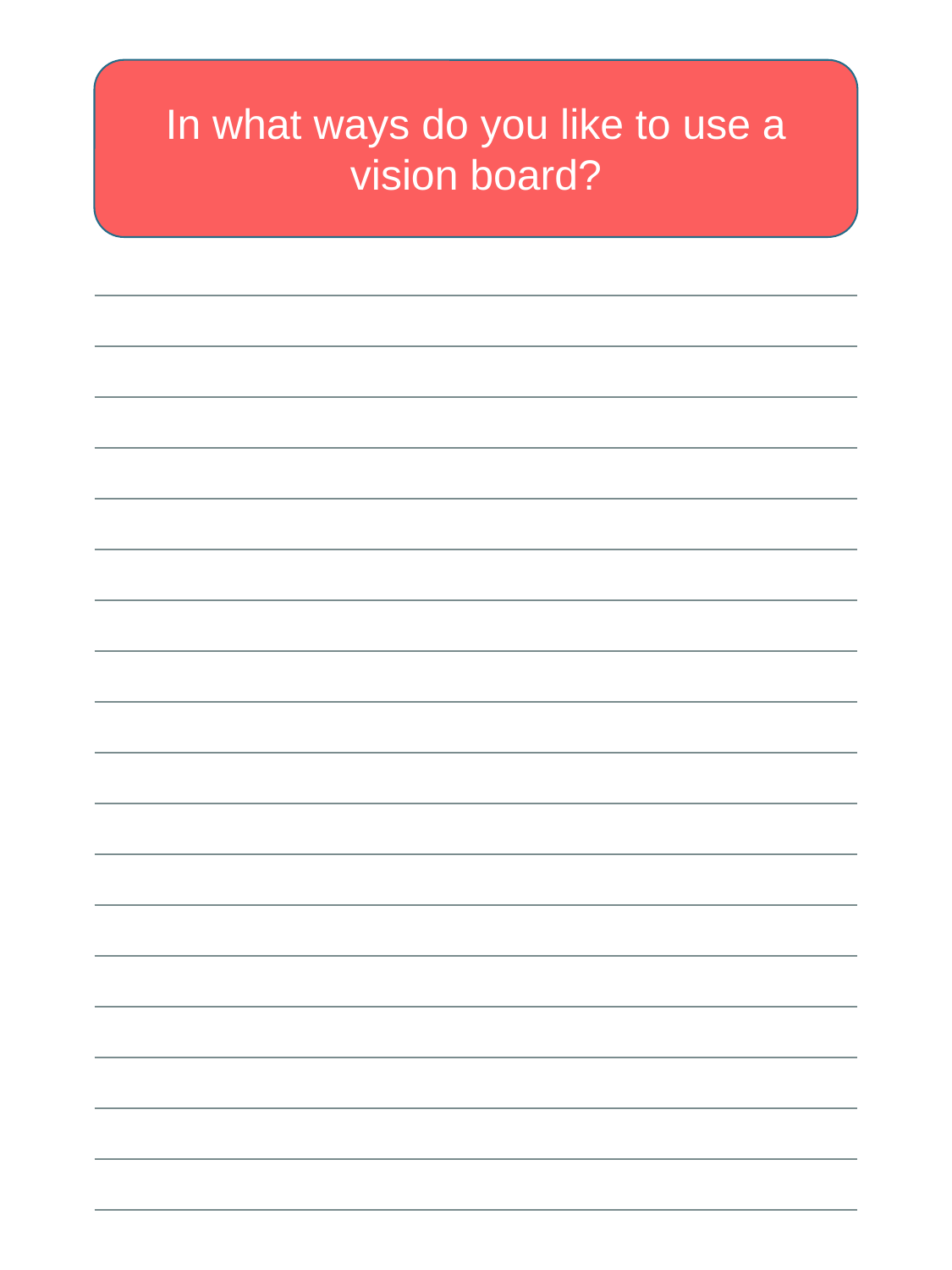

In what ways do you like to use a vision board?
|  |
| --- |
|  |
|  |
|  |
|  |
|  |
|  |
|  |
|  |
|  |
|  |
|  |
|  |
|  |
|  |
|  |
|  |
|  |